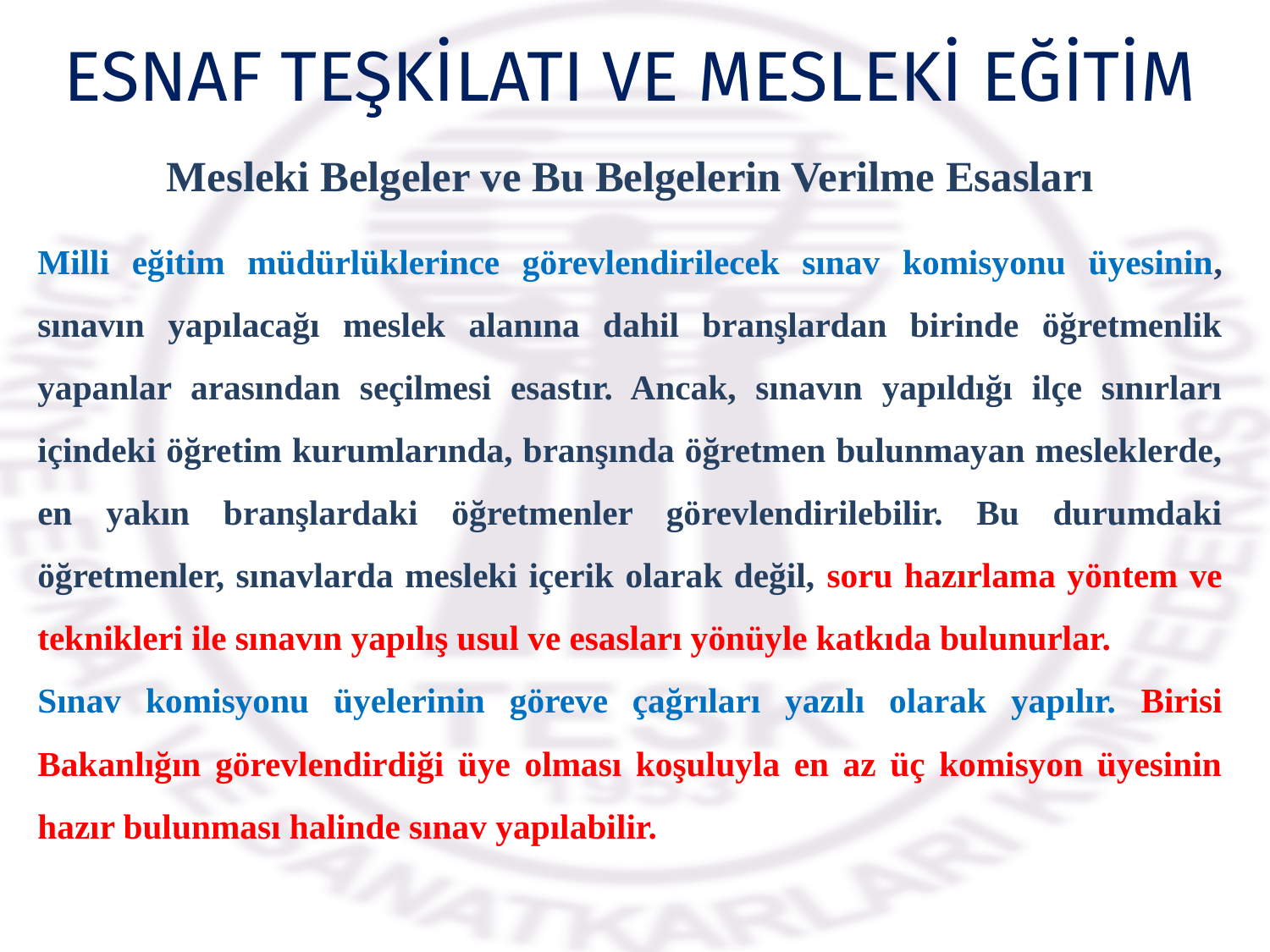

ESNAF TEŞKİLATI VE MESLEKİ EĞİTİM
Mesleki Belgeler ve Bu Belgelerin Verilme Esasları

Milli eğitim müdürlüklerince görevlendirilecek sınav komisyonu üyesinin, sınavın yapılacağı meslek alanına dahil branşlardan birinde öğretmenlik yapanlar arasından seçilmesi esastır. Ancak, sınavın yapıldığı ilçe sınırları içindeki öğretim kurumlarında, branşında öğretmen bulunmayan mesleklerde, en yakın branşlardaki öğretmenler görevlendirilebilir. Bu durumdaki öğretmenler, sınavlarda mesleki içerik olarak değil, soru hazırlama yöntem ve teknikleri ile sınavın yapılış usul ve esasları yönüyle katkıda bulunurlar.
Sınav komisyonu üyelerinin göreve çağrıları yazılı olarak yapılır. Birisi Bakanlığın görevlendirdiği üye olması koşuluyla en az üç komisyon üyesinin hazır bulunması halinde sınav yapılabilir.